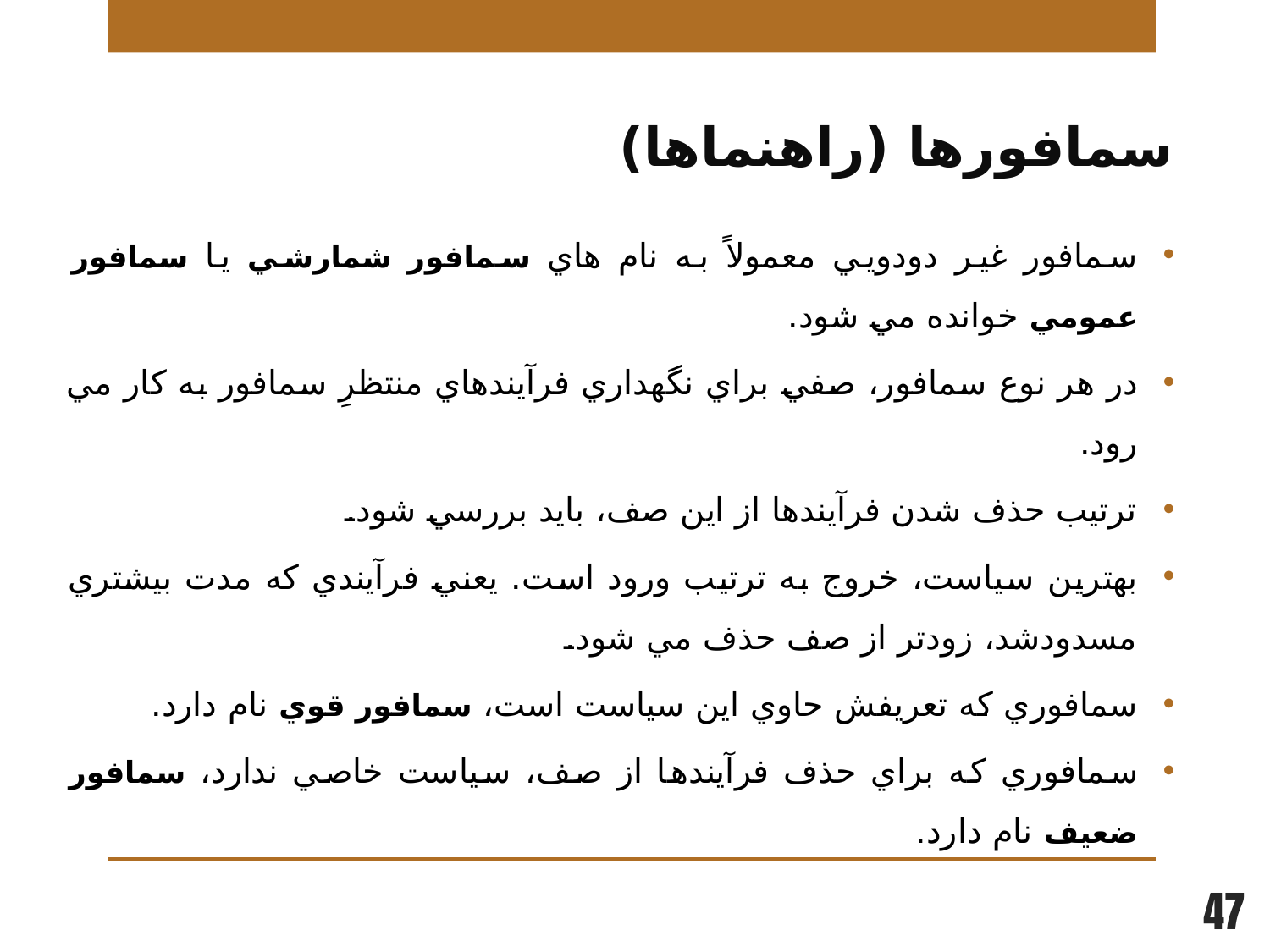

سمافورها (راهنماها)

سمافور غير دودويي معمولاً به نام هاي سمافور شمارشي يا سمافور عمومي خوانده مي شود.
در هر نوع سمافور، صفي براي نگهداري فرآيندهاي منتظرِ سمافور به كار مي رود.
ترتيب حذف شدن فرآيندها از اين صف، بايد بررسي شود.
بهترين سياست، خروج به ترتيب ورود است. يعني فرآيندي كه مدت بيشتري مسدودشد، زودتر از صف حذف مي شود.
سمافوري كه تعريفش حاوي اين سياست است، سمافور قوي نام دارد.
سمافوري كه براي حذف فرآيندها از صف، سياست خاصي ندارد، سمافور ضعيف نام دارد.
47